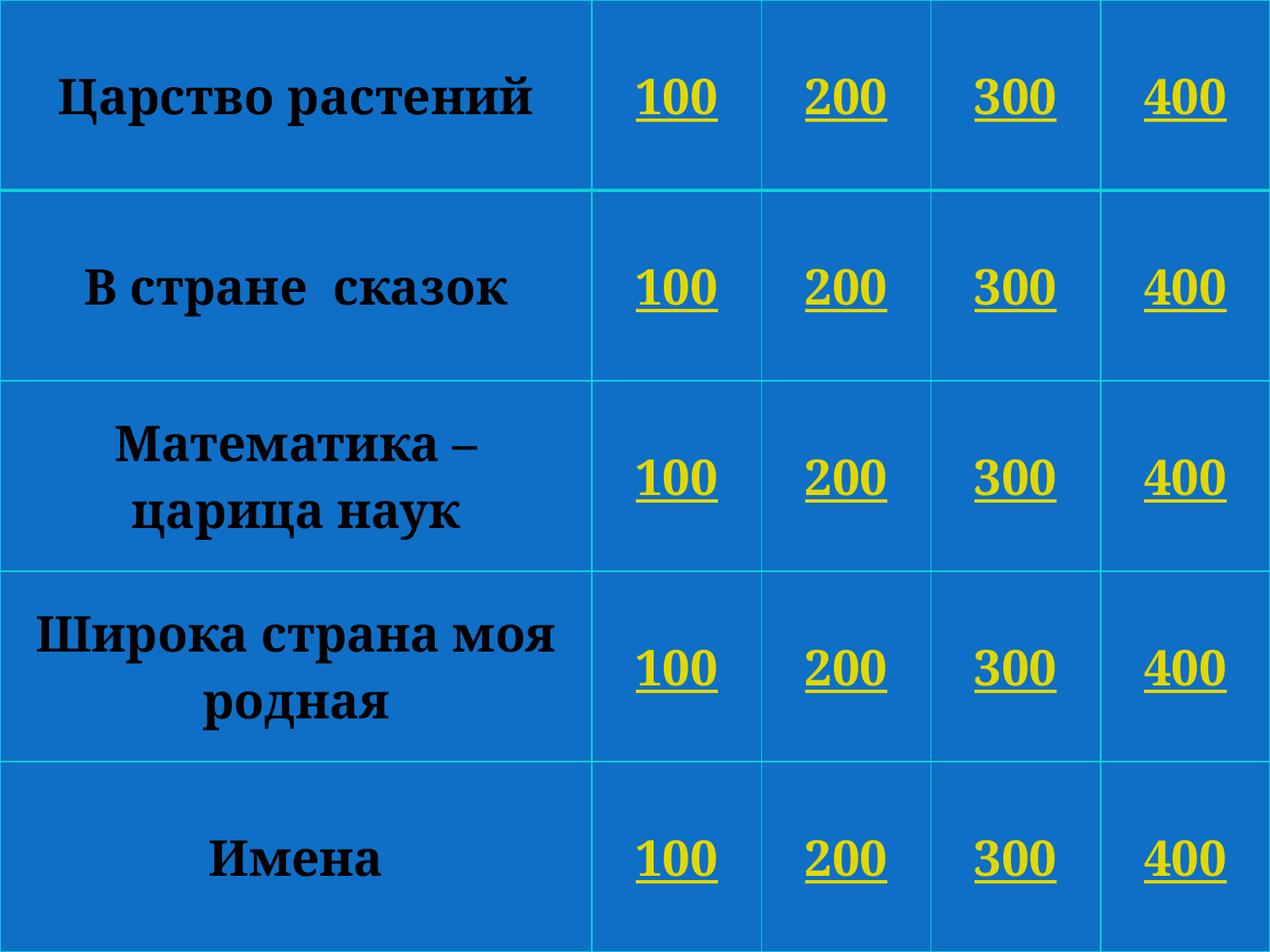

| Царство растений | 100 | 200 | 300 | 400 |
| --- | --- | --- | --- | --- |
| В стране сказок | 100 | 200 | 300 | 400 |
| Математика – царица наук | 100 | 200 | 300 | 400 |
| Широка страна моя родная | 100 | 200 | 300 | 400 |
| Имена | 100 | 200 | 300 | 400 |
#